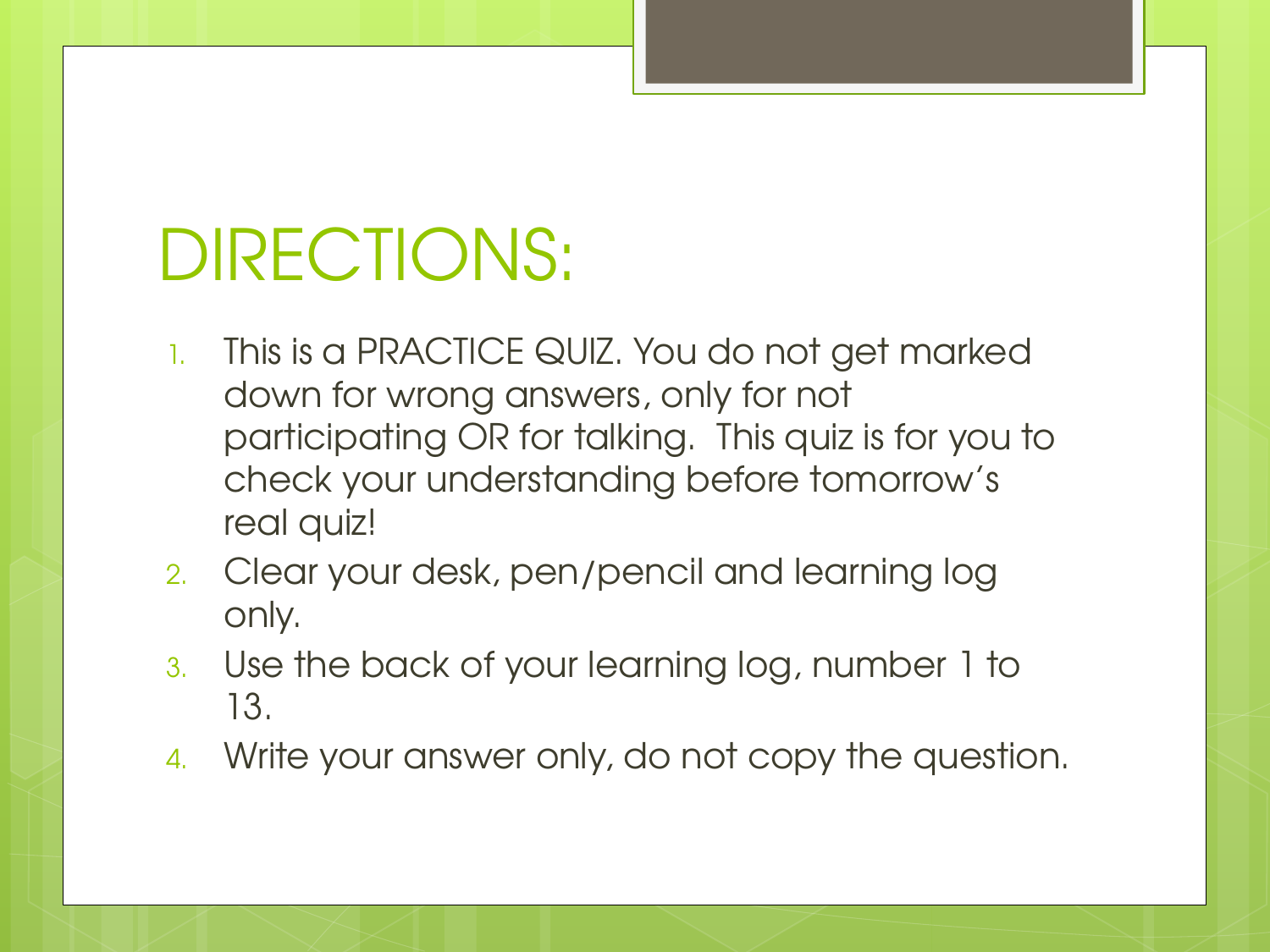

# DIRECTIONS:
This is a PRACTICE QUIZ. You do not get marked down for wrong answers, only for not participating OR for talking.  This quiz is for you to check your understanding before tomorrow’s real quiz!
Clear your desk, pen/pencil and learning log only.
Use the back of your learning log, number 1 to 13.
Write your answer only, do not copy the question.